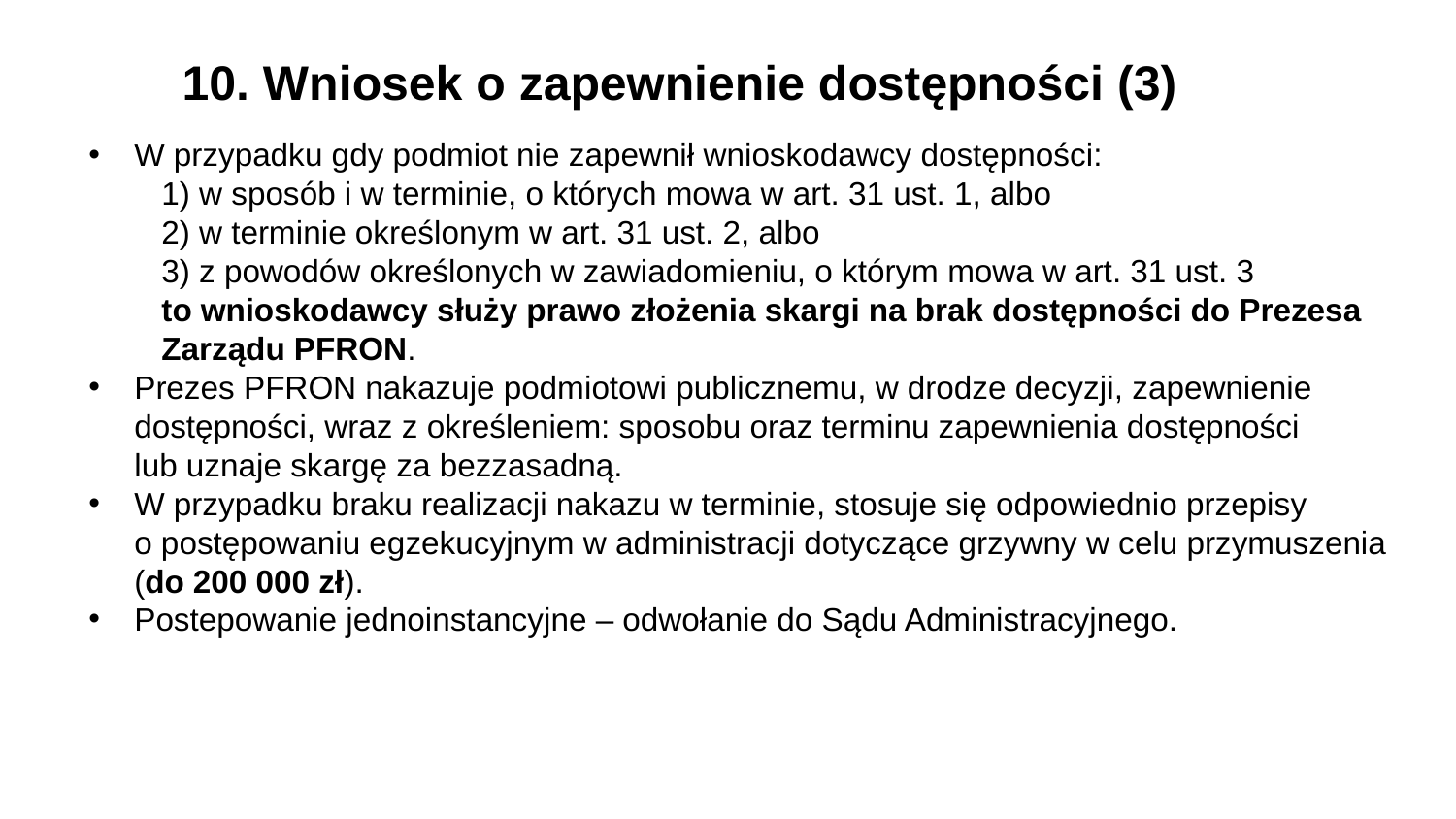

10. Wniosek o zapewnienie dostępności (3)
W przypadku gdy podmiot nie zapewnił wnioskodawcy dostępności:
1) w sposób i w terminie, o których mowa w art. 31 ust. 1, albo
2) w terminie określonym w art. 31 ust. 2, albo
3) z powodów określonych w zawiadomieniu, o którym mowa w art. 31 ust. 3
to wnioskodawcy służy prawo złożenia skargi na brak dostępności do Prezesa Zarządu PFRON.
Prezes PFRON nakazuje podmiotowi publicznemu, w drodze decyzji, zapewnienie dostępności, wraz z określeniem: sposobu oraz terminu zapewnienia dostępności
lub uznaje skargę za bezzasadną.
W przypadku braku realizacji nakazu w terminie, stosuje się odpowiednio przepisy
o postępowaniu egzekucyjnym w administracji dotyczące grzywny w celu przymuszenia (do 200 000 zł).
Postepowanie jednoinstancyjne – odwołanie do Sądu Administracyjnego.